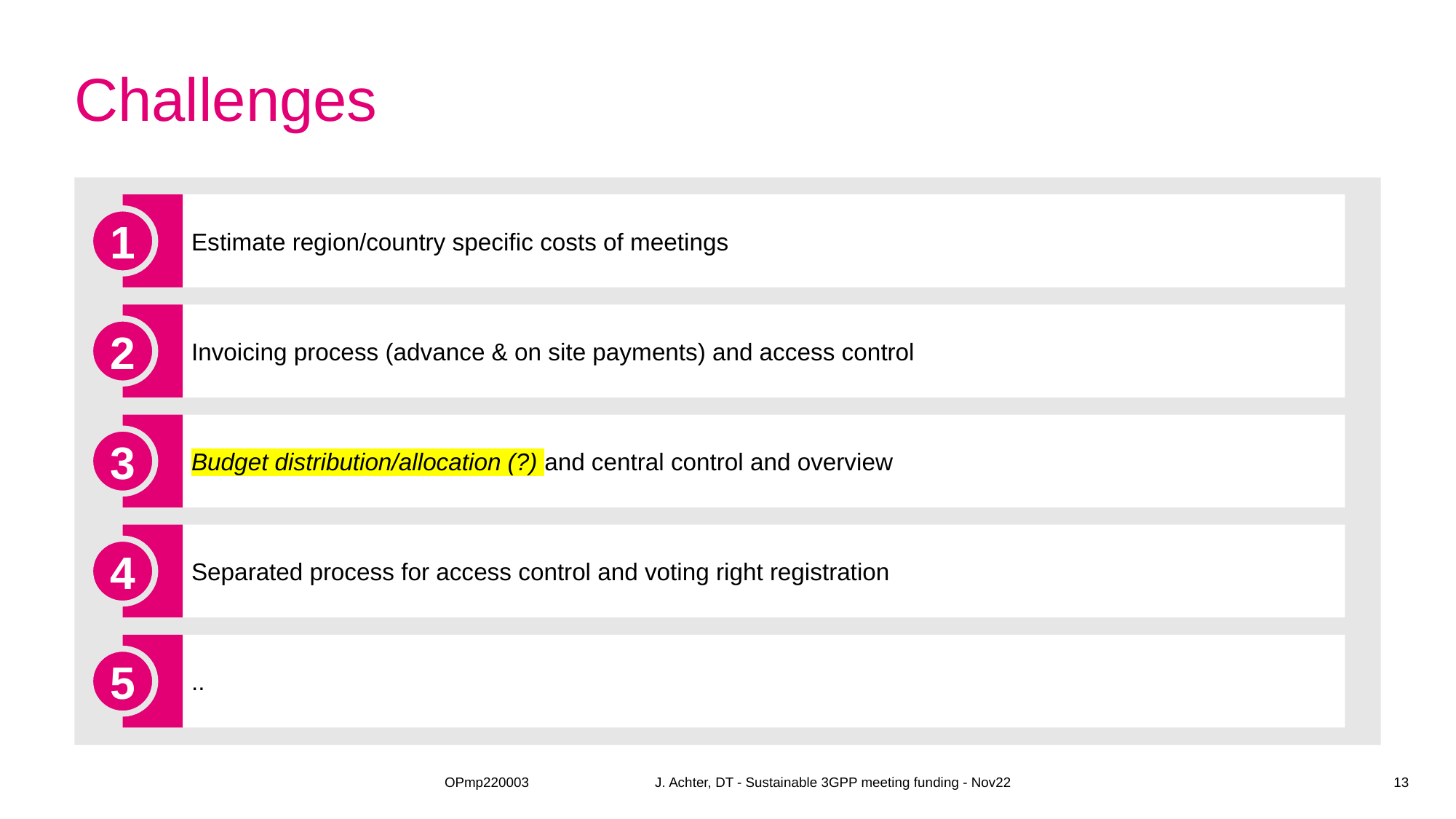

# Challenges

Estimate region/country specific costs of meetings
1

Invoicing process (advance & on site payments) and access control
2

Budget distribution/allocation (?) and central control and overview
3

Separated process for access control and voting right registration
4

..
5
OPmp220003                                 J. Achter, DT - Sustainable 3GPP meeting funding - Nov22
13